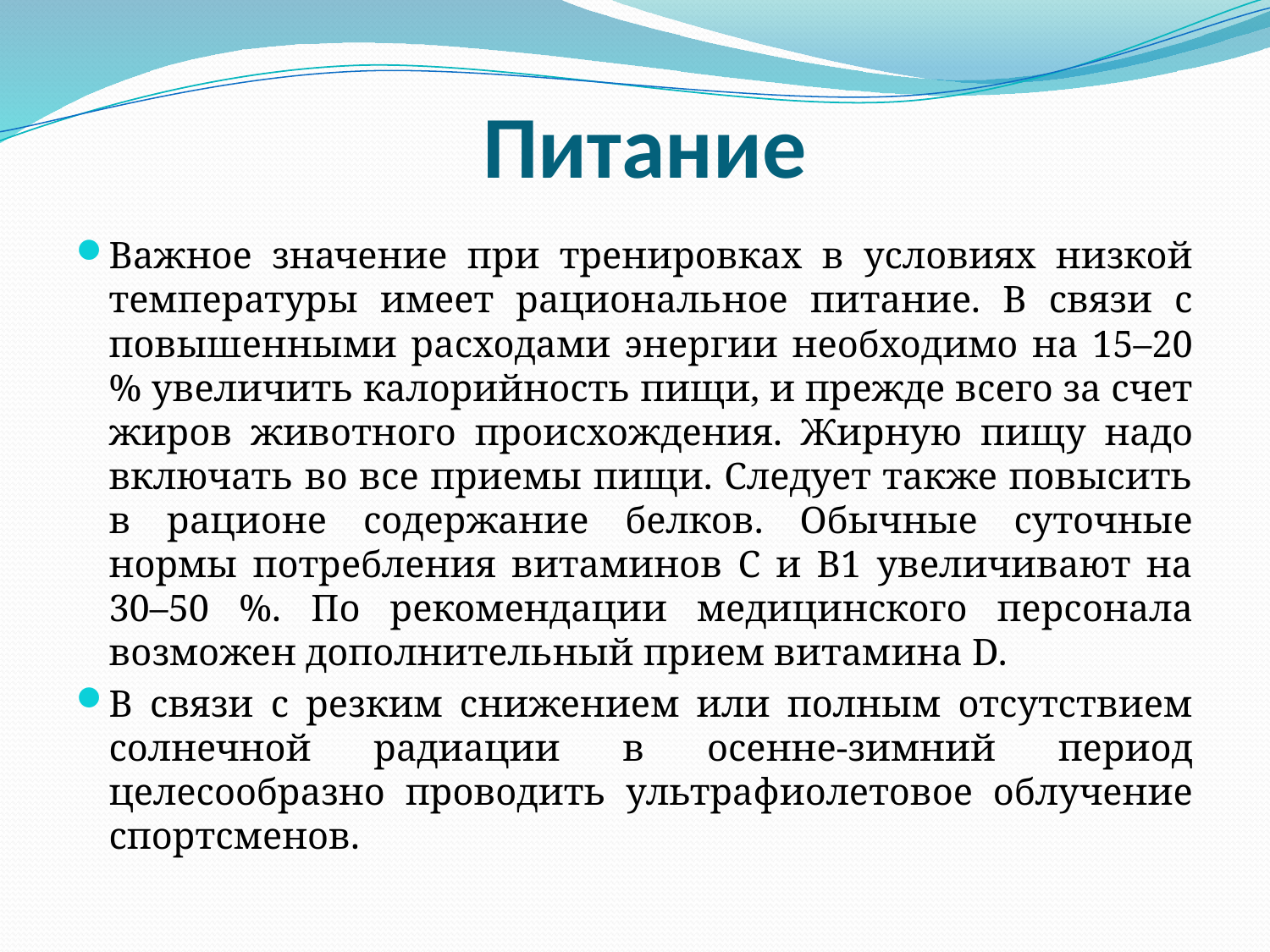

# Питание
Важное значение при тренировках в условиях низкой температуры имеет рациональное питание. В связи с повышенными расходами энергии необходимо на 15–20 % увеличить калорийность пищи, и прежде всего за счет жиров животного происхождения. Жирную пищу надо включать во все приемы пищи. Следует также повысить в рационе содержание белков. Обычные суточные нормы потребления витаминов С и В1 увеличивают на 30–50 %. По рекомендации медицинского персонала возможен дополнительный прием витамина D.
В связи с резким снижением или полным отсутствием солнечной радиации в осенне-зимний период целесообразно проводить ультрафиолетовое облучение спортсменов.